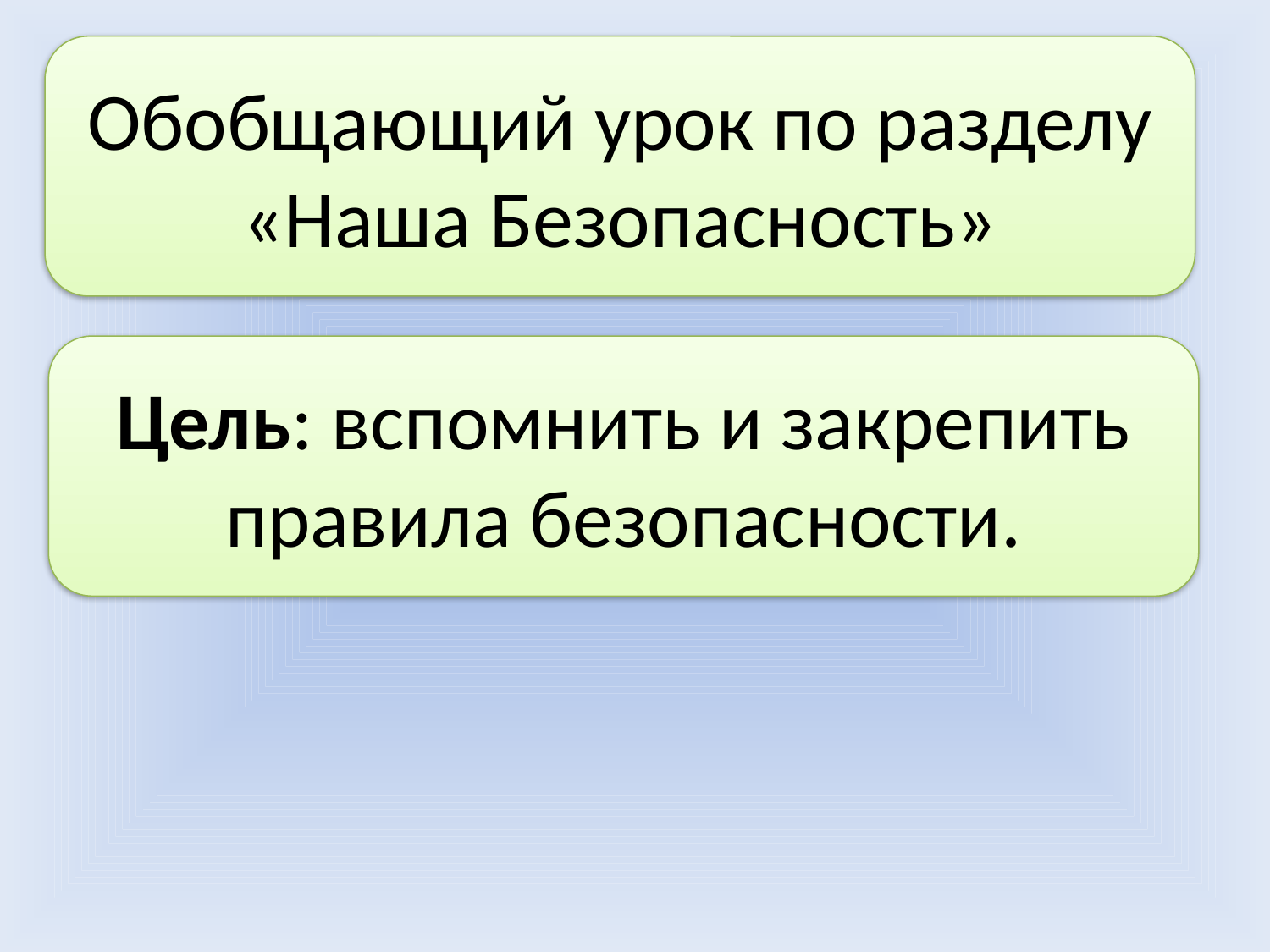

Обобщающий урок по разделу «Наша Безопасность»
Цель: вспомнить и закрепить правила безопасности.